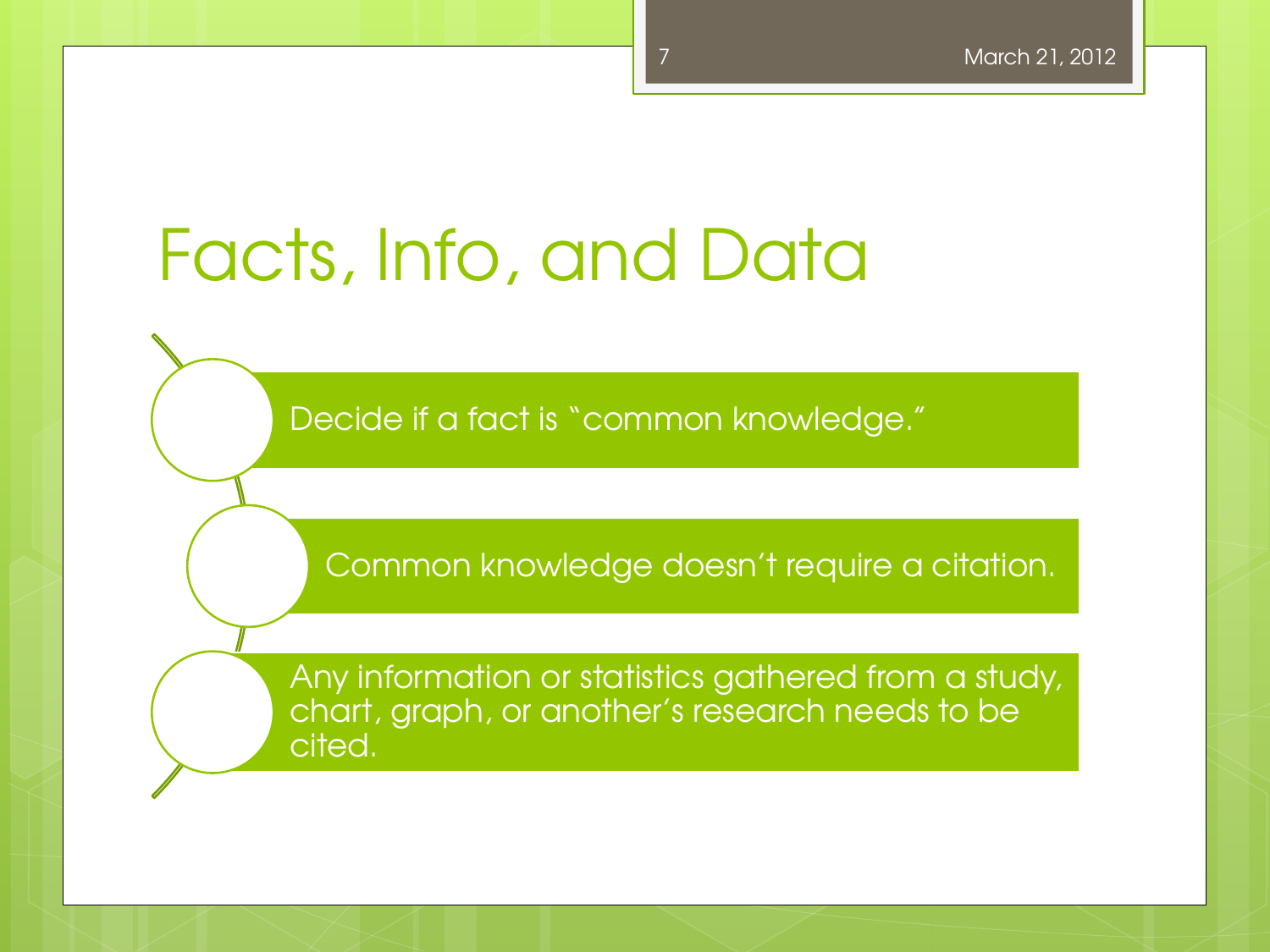

7
March 21, 2012
# Facts, Info, and Data
Decide if a fact is “common knowledge.”
Common knowledge doesn’t require a citation.
Any information or statistics gathered from a study, chart, graph, or another’s research needs to be cited.